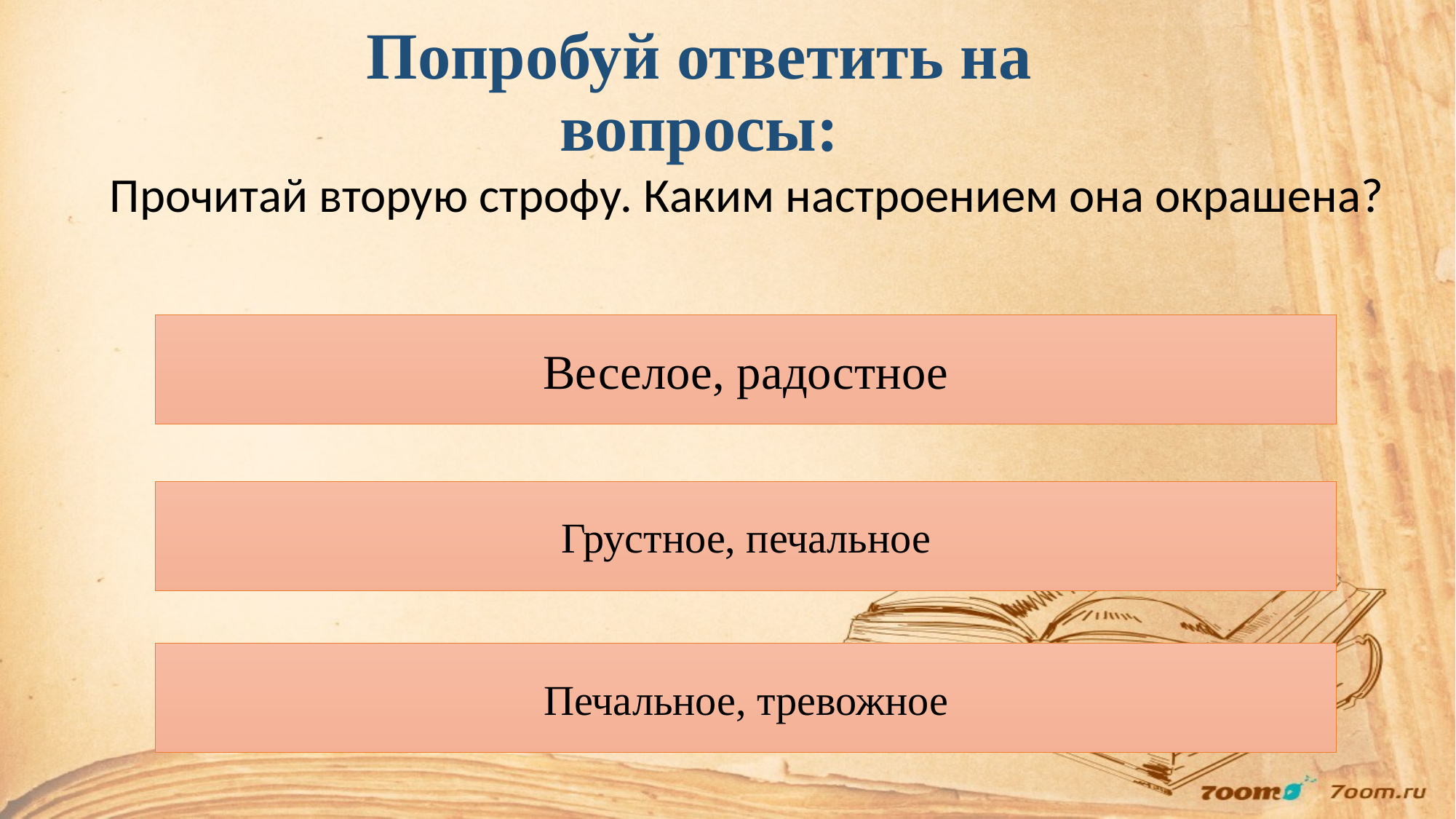

# Попробуй ответить на вопросы:
 Прочитай вторую строфу. Каким настроением она окрашена?
Веселое, радостное
Грустное, печальное
Печальное, тревожное